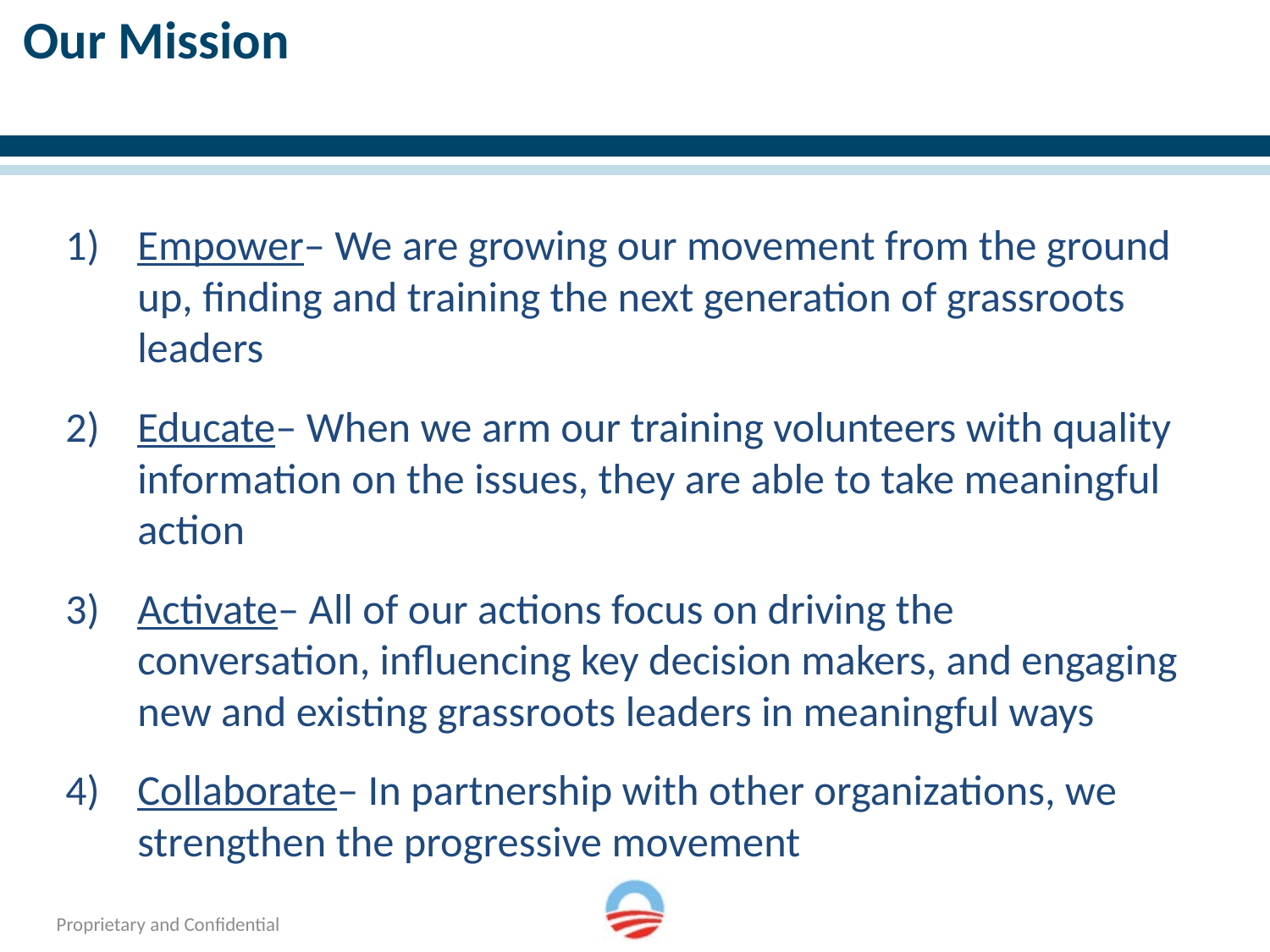

# Our Mission
Empower– We are growing our movement from the ground up, finding and training the next generation of grassroots leaders
Educate– When we arm our training volunteers with quality information on the issues, they are able to take meaningful action
Activate– All of our actions focus on driving the conversation, influencing key decision makers, and engaging new and existing grassroots leaders in meaningful ways
Collaborate– In partnership with other organizations, we strengthen the progressive movement